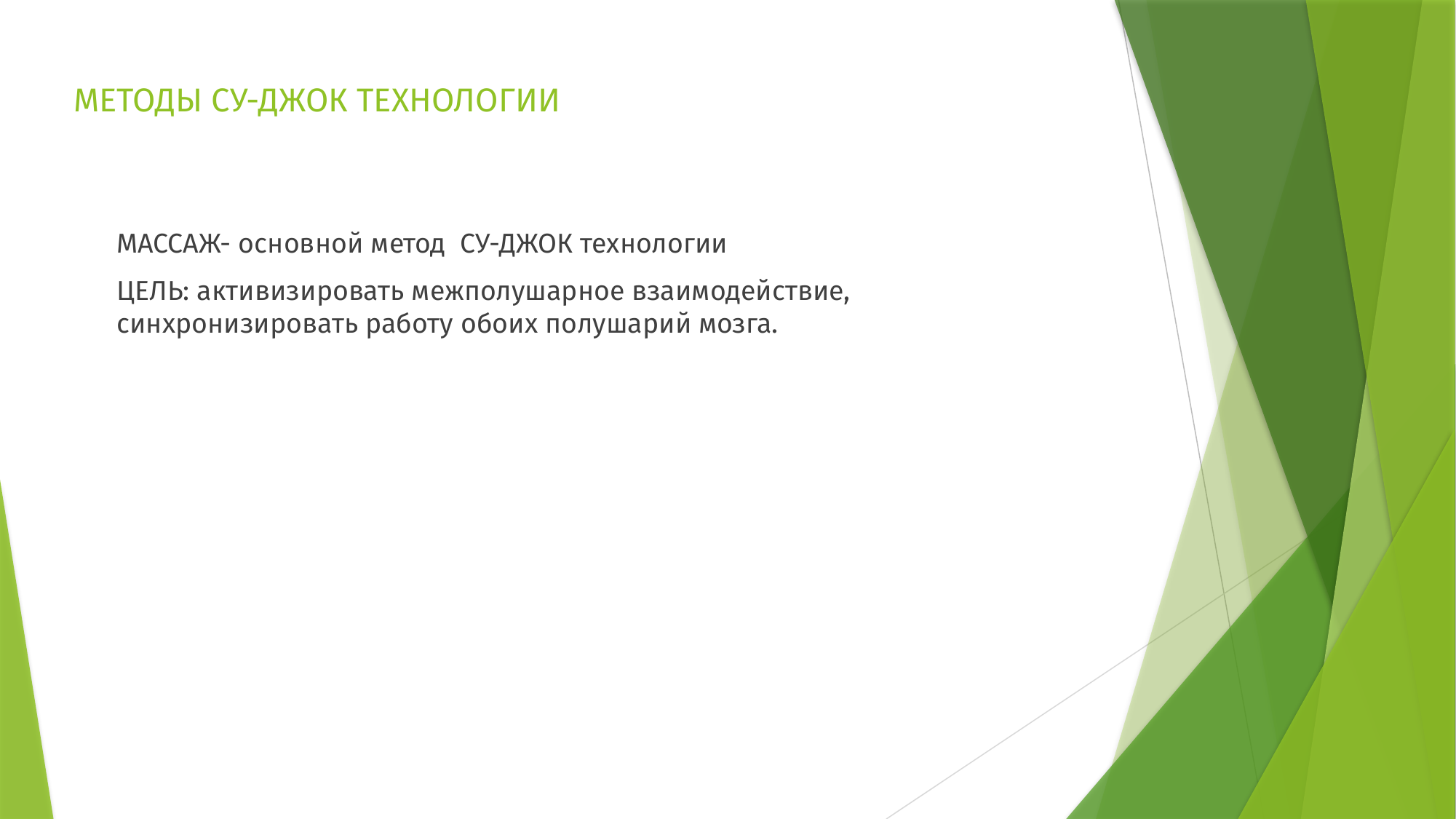

# МЕТОДЫ СУ-ДЖОК ТЕХНОЛОГИИ
МАССАЖ- основной метод  СУ-ДЖОК технологии
ЦЕЛЬ: активизировать межполушарное взаимодействие, синхронизировать работу обоих полушарий мозга.